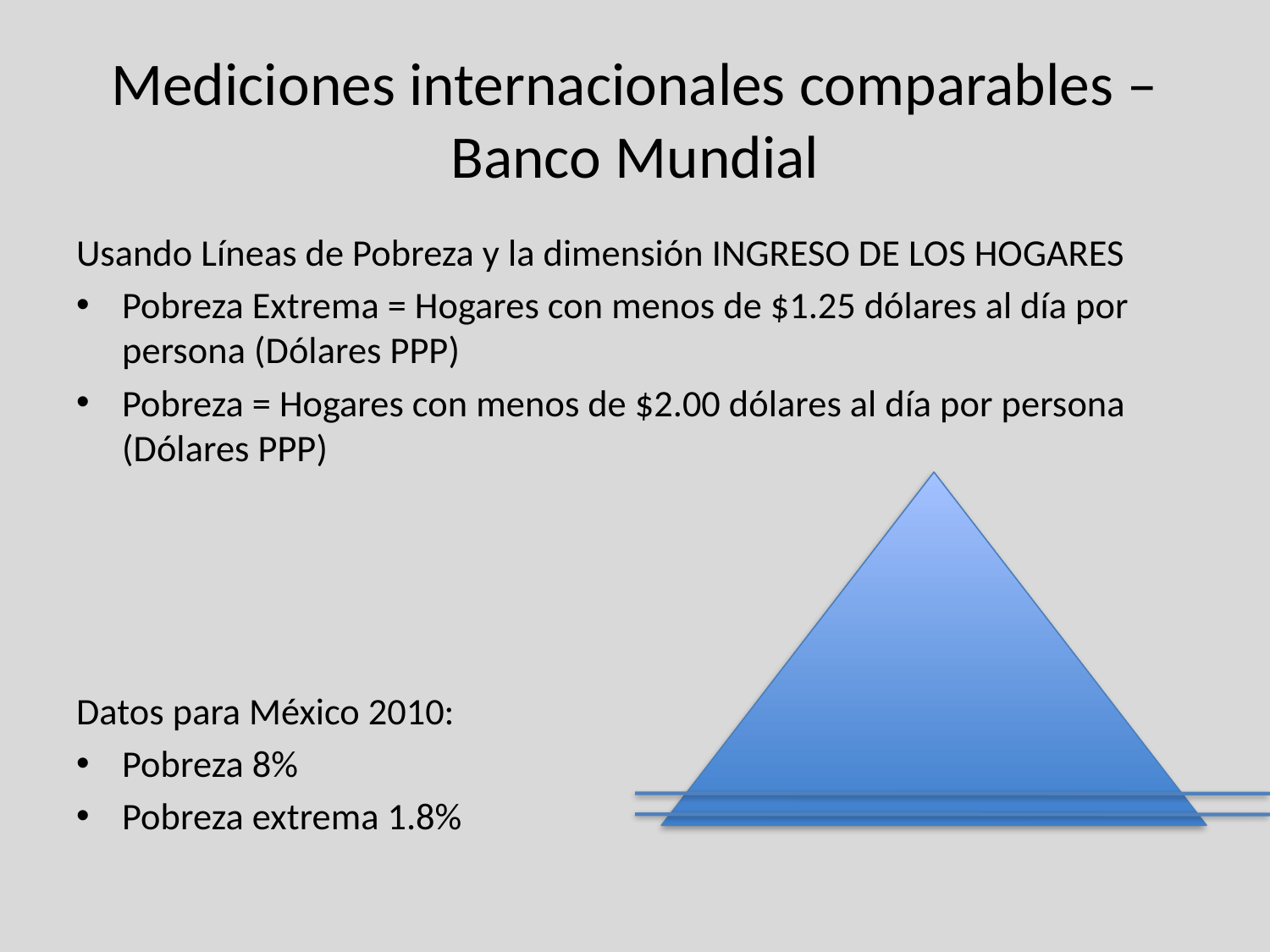

# Mediciones internacionales comparables – Banco Mundial
Usando Líneas de Pobreza y la dimensión INGRESO DE LOS HOGARES
Pobreza Extrema = Hogares con menos de $1.25 dólares al día por persona (Dólares PPP)
Pobreza = Hogares con menos de $2.00 dólares al día por persona (Dólares PPP)

Datos para México 2010:
Pobreza 8%
Pobreza extrema 1.8%